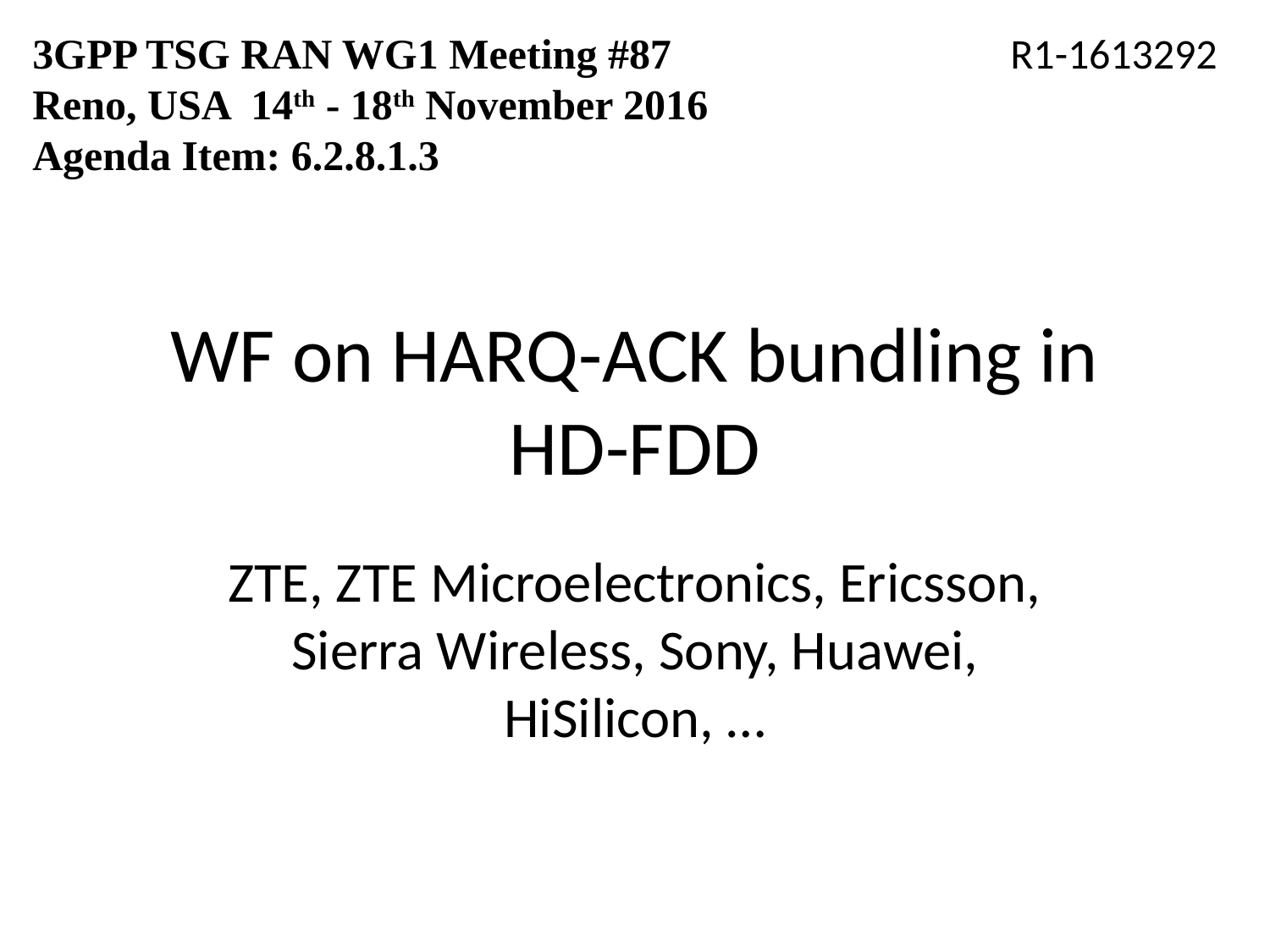

3GPP TSG RAN WG1 Meeting #87                                R1-1613292
Reno, USA  14th - 18th November 2016
Agenda Item: 6.2.8.1.3

# WF on HARQ-ACK bundling in HD-FDD
ZTE, ZTE Microelectronics, Ericsson, Sierra Wireless, Sony, Huawei, HiSilicon, …